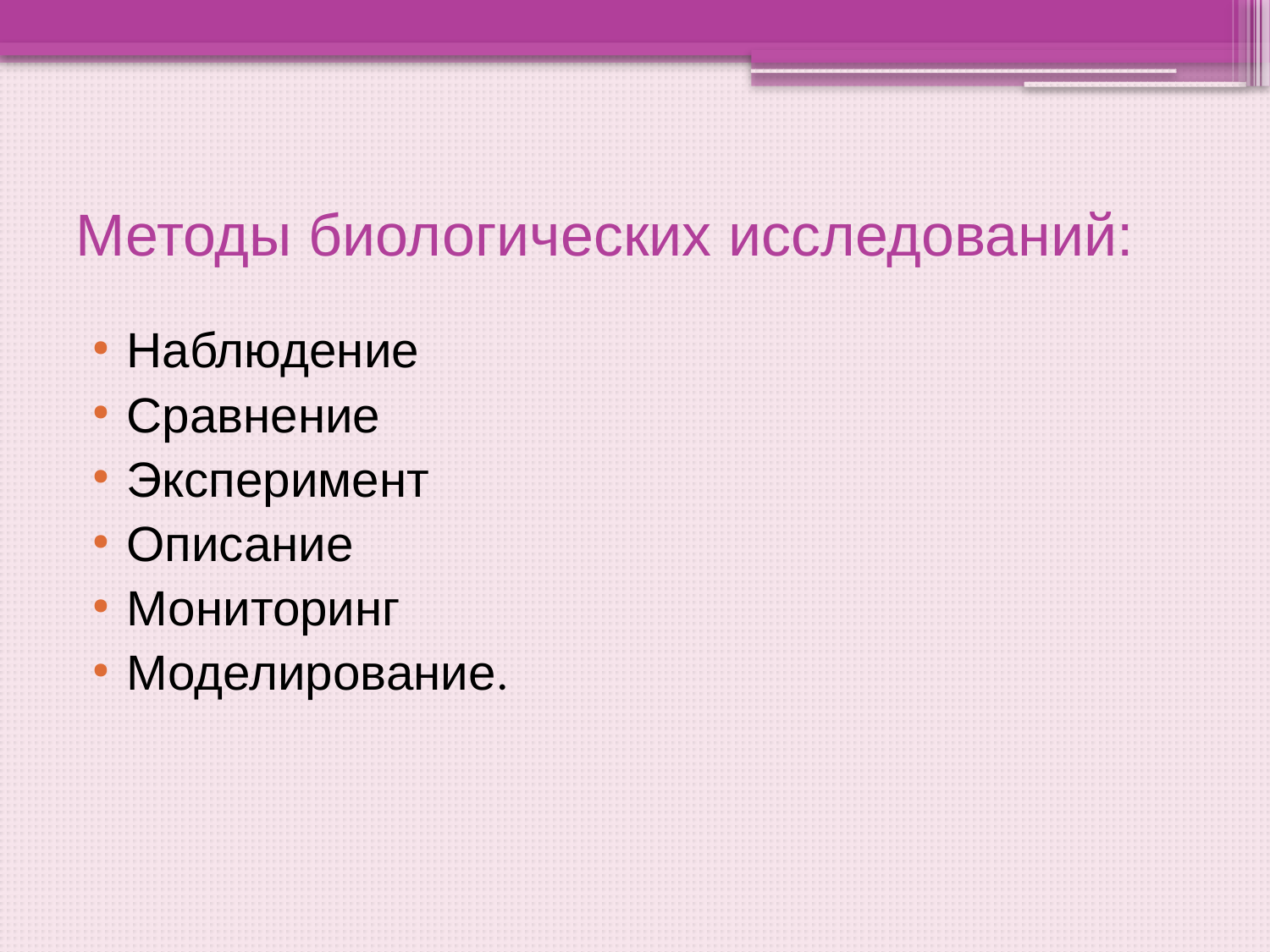

# Методы биологических исследований:
Наблюдение
Сравнение
Эксперимент
Описание
Мониторинг
Моделирование.